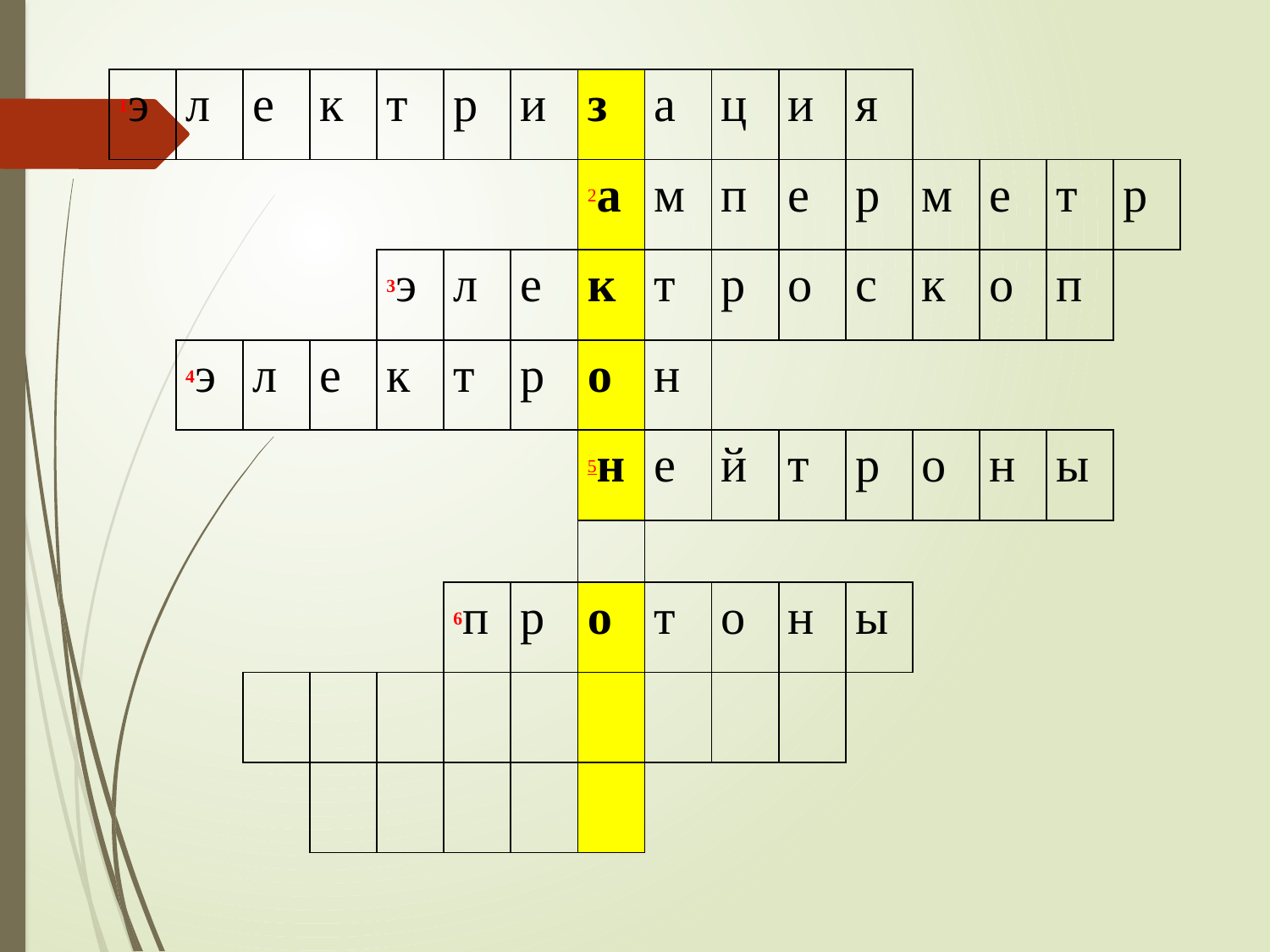

| 1э | л | е | к | т | р | и | з | а | ц | и | я |  |  |  |  |
| --- | --- | --- | --- | --- | --- | --- | --- | --- | --- | --- | --- | --- | --- | --- | --- |
|  |  |  |  |  |  |  | 2а | м | п | е | р | м | е | т | р |
|  |  |  |  | 3э | л | е | к | т | р | о | с | к | о | п |  |
|  | 4э | л | е | к | т | р | о | н |  |  |  |  |  |  |  |
|  |  |  |  |  |  |  | 5н | е | й | т | р | о | н | ы |  |
|  |  |  |  |  |  |  |  |  |  |  |  |  |  |  |  |
|  |  |  |  |  | 6п | р | о | т | о | н | ы |  |  |  |  |
|  |  |  |  |  |  |  |  |  |  |  |  |  |  |  |  |
|  |  |  |  |  |  |  |  |  |  |  |  |  |  |  |  |